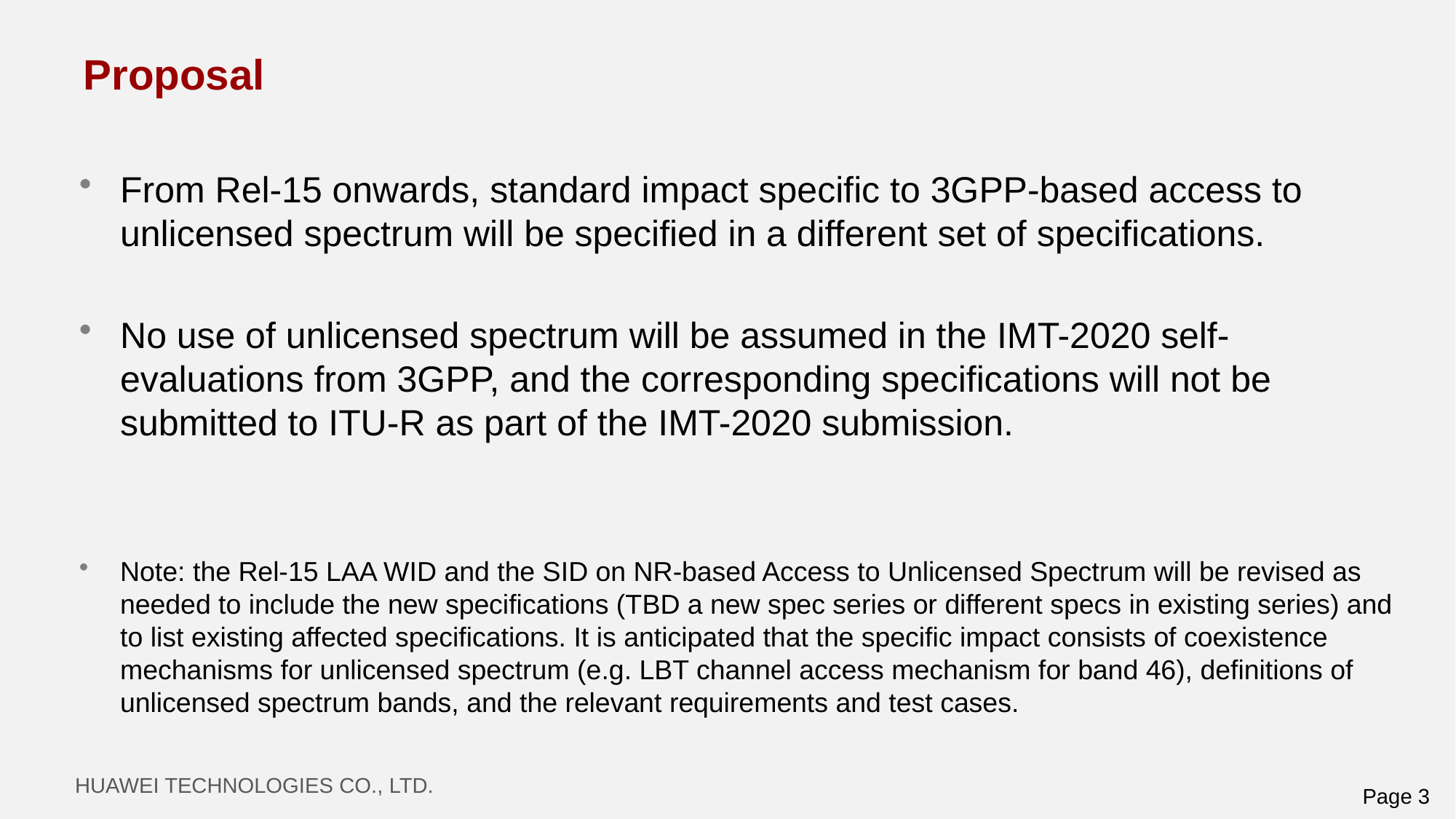

# Proposal
From Rel-15 onwards, standard impact specific to 3GPP-based access to unlicensed spectrum will be specified in a different set of specifications.

No use of unlicensed spectrum will be assumed in the IMT-2020 self-evaluations from 3GPP, and the corresponding specifications will not be submitted to ITU-R as part of the IMT-2020 submission.

Note: the Rel-15 LAA WID and the SID on NR-based Access to Unlicensed Spectrum will be revised as needed to include the new specifications (TBD a new spec series or different specs in existing series) and to list existing affected specifications. It is anticipated that the specific impact consists of coexistence mechanisms for unlicensed spectrum (e.g. LBT channel access mechanism for band 46), definitions of unlicensed spectrum bands, and the relevant requirements and test cases.